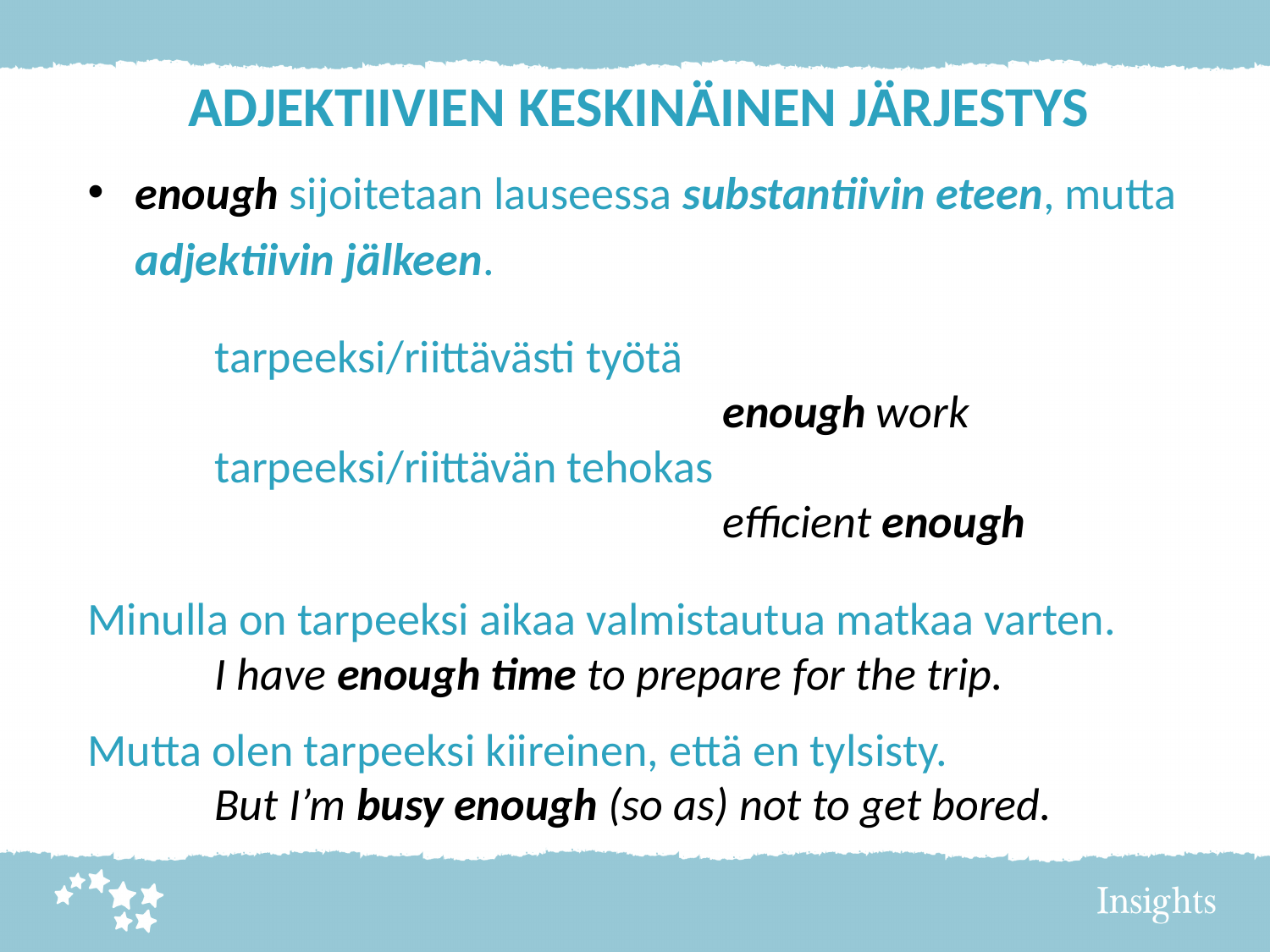

ADJEKTIIVIEN KESKINÄINEN JÄRJESTYS
enough sijoitetaan lauseessa substantiivin eteen, mutta adjektiivin jälkeen.
	tarpeeksi/riittävästi työtä
					enough work
	tarpeeksi/riittävän tehokas
					efficient enough
Minulla on tarpeeksi aikaa valmistautua matkaa varten.
	I have enough time to prepare for the trip.
Mutta olen tarpeeksi kiireinen, että en tylsisty.
	But I’m busy enough (so as) not to get bored.